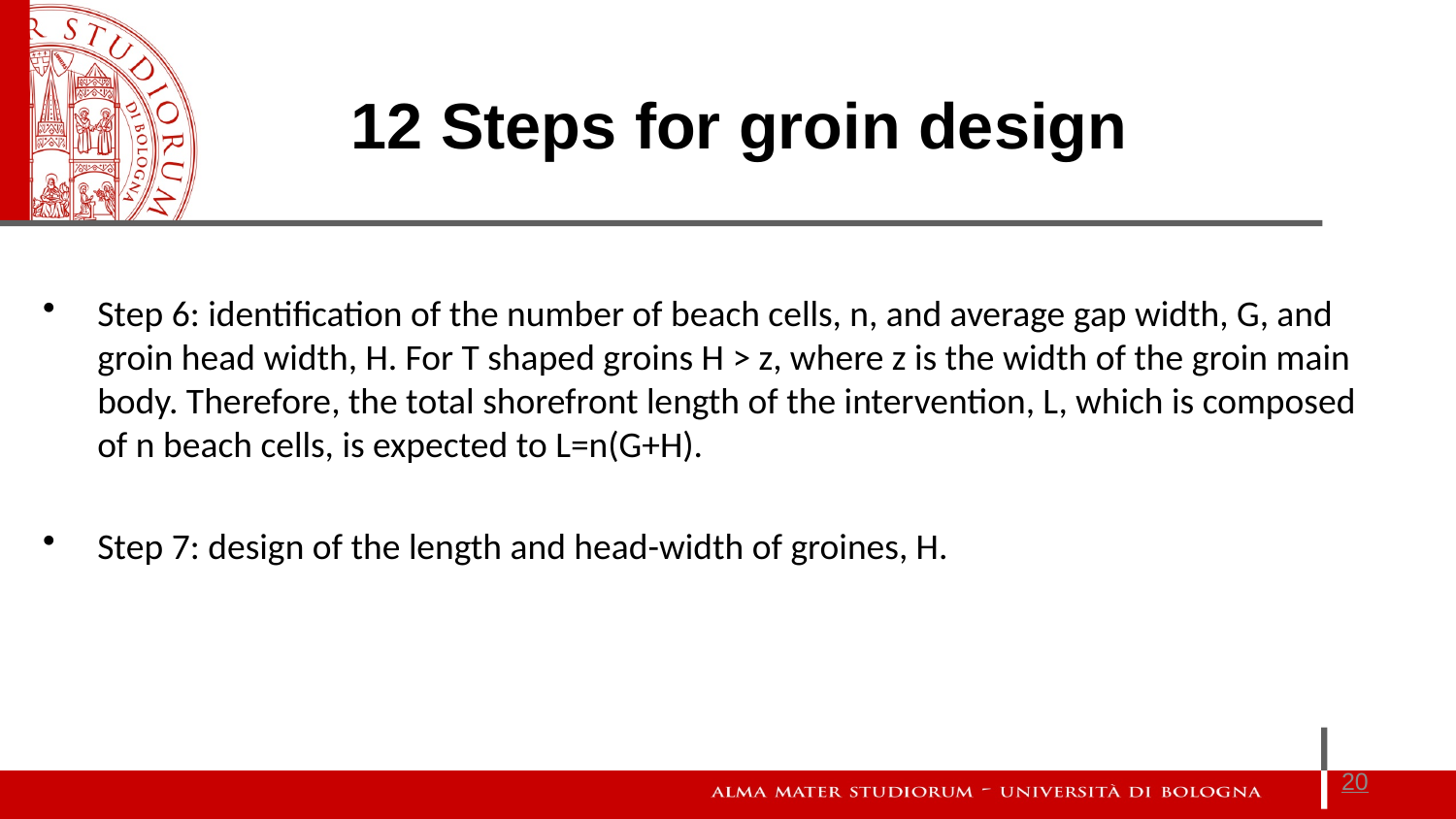

12 Steps for groin design
Step 6: identification of the number of beach cells, n, and average gap width, G, and groin head width, H. For T shaped groins H > z, where z is the width of the groin main body. Therefore, the total shorefront length of the intervention, L, which is composed of n beach cells, is expected to L=n(G+H).

Step 7: design of the length and head-width of groines, H.
20